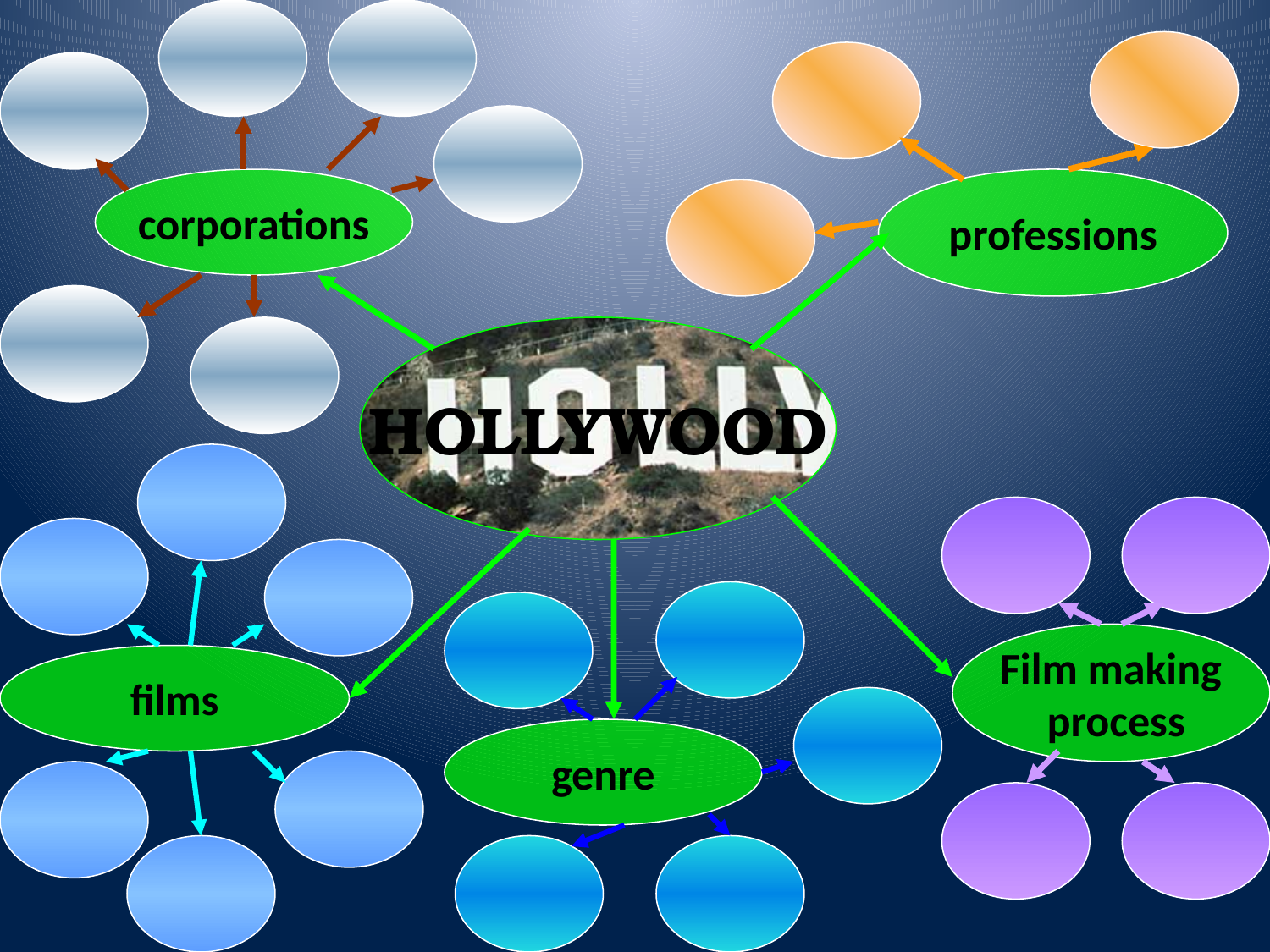

corporations
professions

HOLLYWOOD

Film making
 process
films

genre